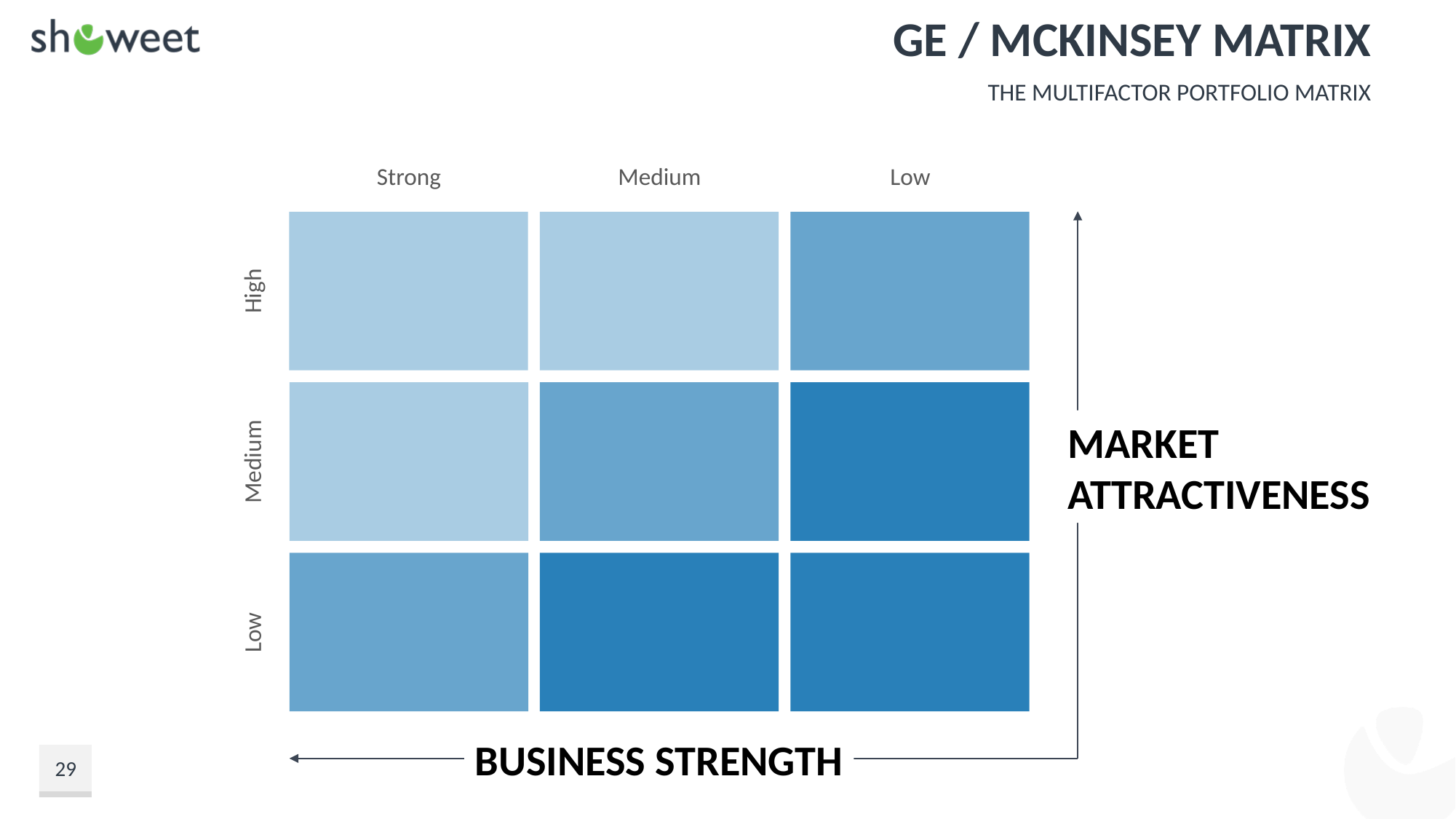

# GE / McKinsey Matrix
The Multifactor Portfolio Matrix
Strong
Medium
Low

High

MARKET
ATTRACTIVENESS
Medium

Low
BUSINESS STRENGTH
29